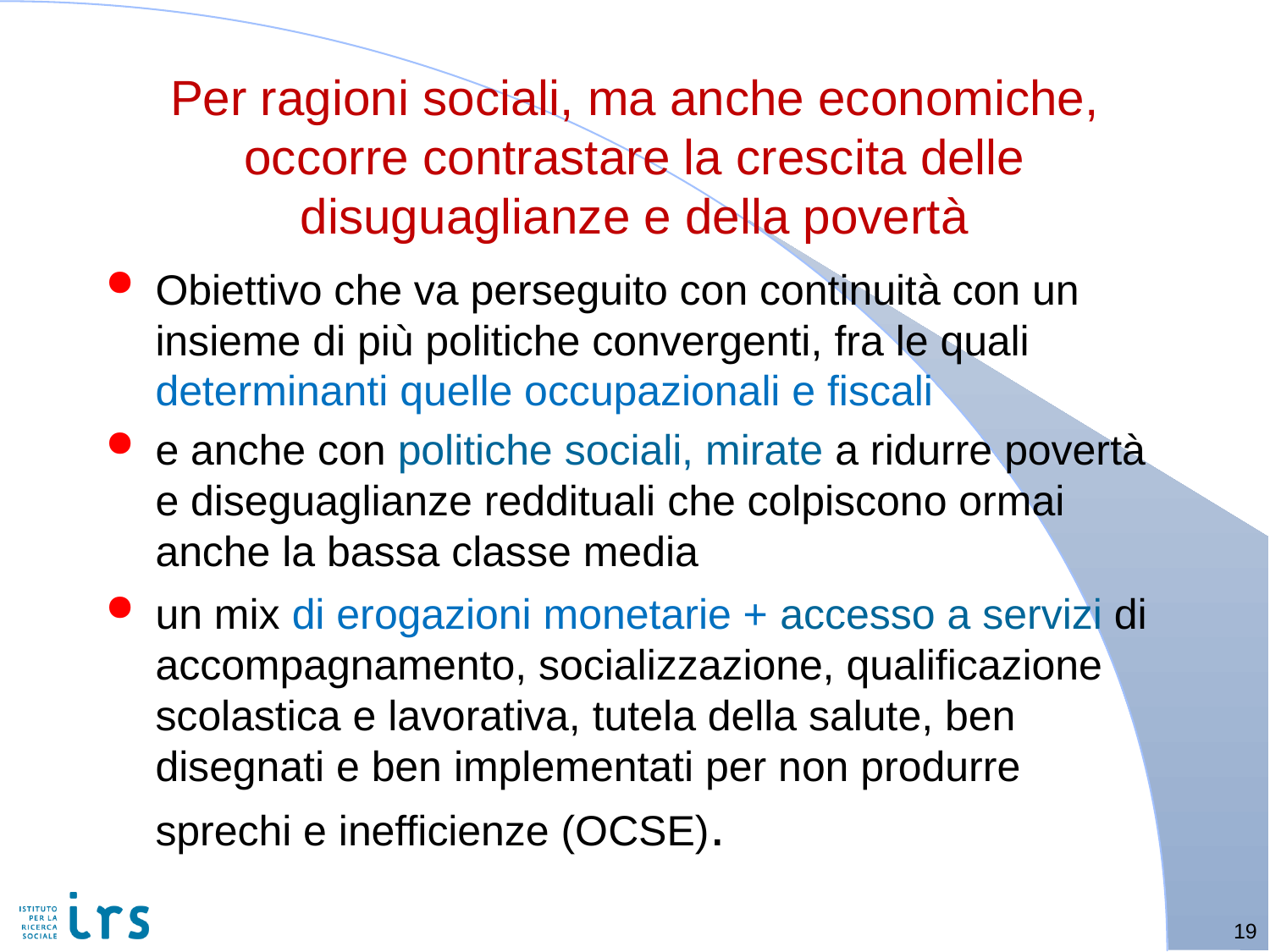

# Per ragioni sociali, ma anche economiche, occorre contrastare la crescita delle disuguaglianze e della povertà
Obiettivo che va perseguito con continuità con un insieme di più politiche convergenti, fra le quali determinanti quelle occupazionali e fiscali
e anche con politiche sociali, mirate a ridurre povertà e diseguaglianze reddituali che colpiscono ormai anche la bassa classe media
un mix di erogazioni monetarie + accesso a servizi di accompagnamento, socializzazione, qualificazione scolastica e lavorativa, tutela della salute, ben disegnati e ben implementati per non produrre sprechi e inefficienze (OCSE).

19